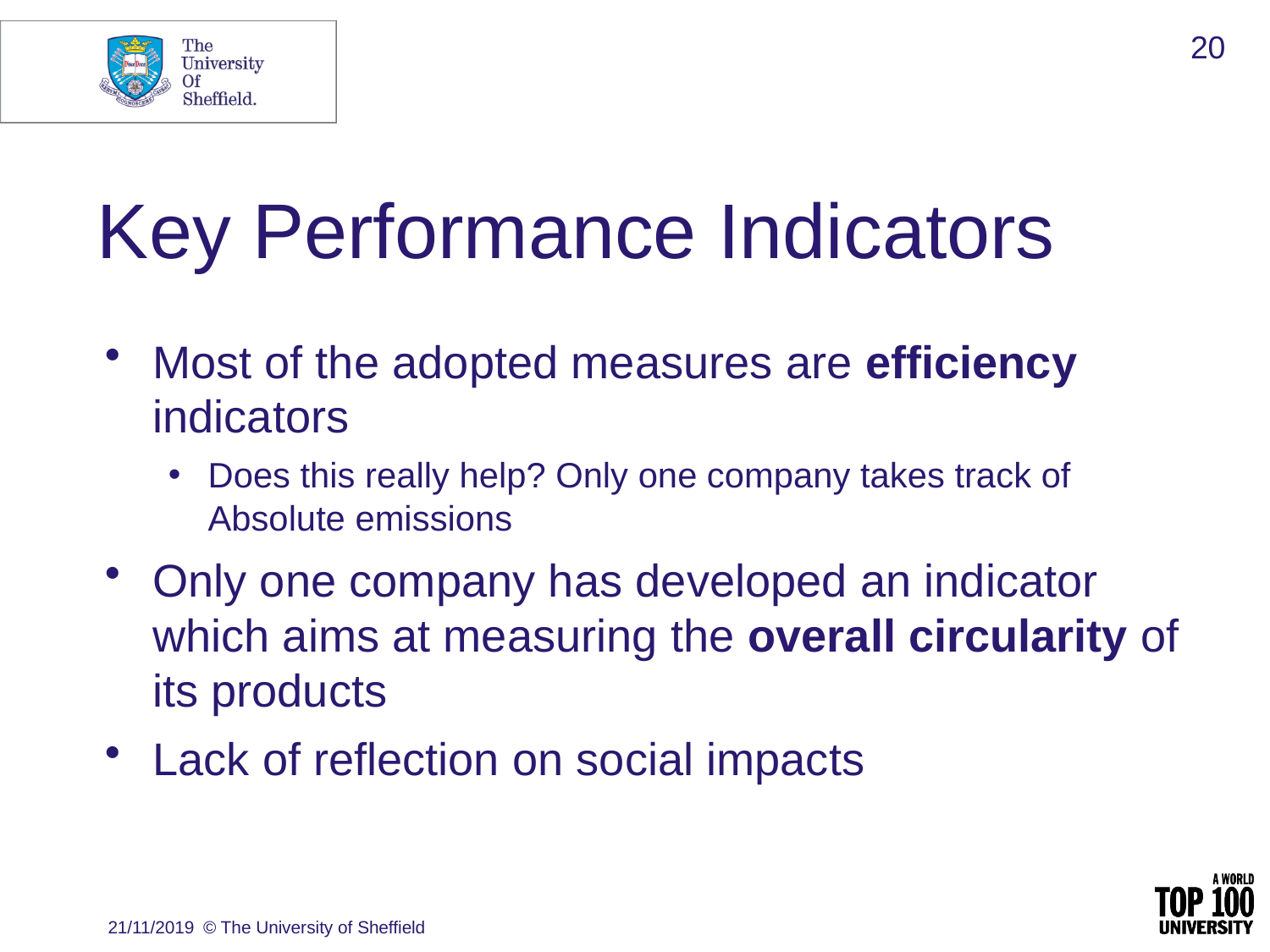

20
# Key Performance Indicators
Most of the adopted measures are efficiency indicators
Does this really help? Only one company takes track of Absolute emissions
Only one company has developed an indicator which aims at measuring the overall circularity of its products
Lack of reflection on social impacts

21/11/2019
© The University of Sheffield